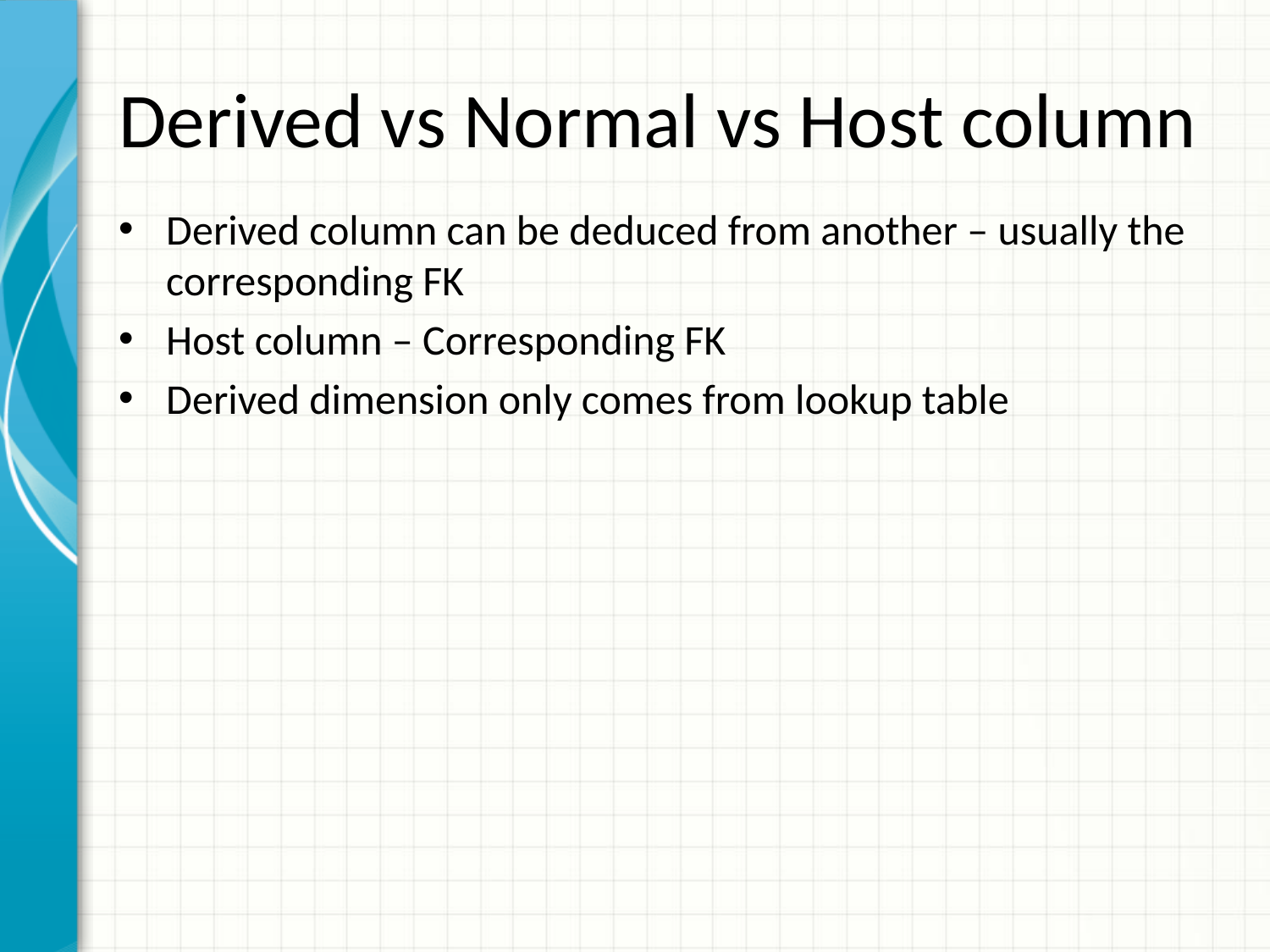

# Derived vs Normal vs Host column
Derived column can be deduced from another – usually the corresponding FK
Host column – Corresponding FK
Derived dimension only comes from lookup table